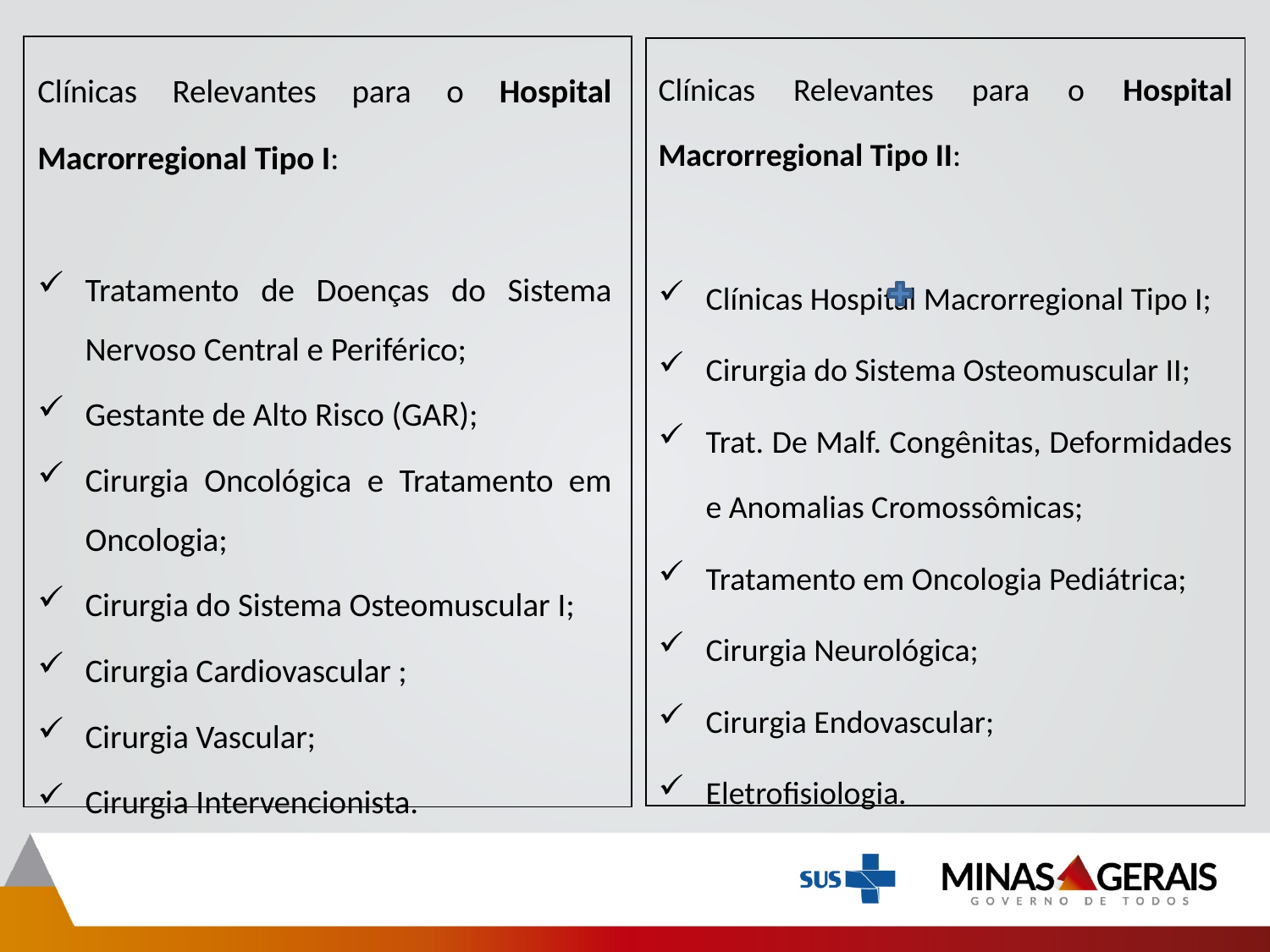

Clínicas Relevantes para o Hospital Macrorregional Tipo I:

Tratamento de Doenças do Sistema Nervoso Central e Periférico;
Gestante de Alto Risco (GAR);
Cirurgia Oncológica e Tratamento em Oncologia;
Cirurgia do Sistema Osteomuscular I;
Cirurgia Cardiovascular ;
Cirurgia Vascular;
Cirurgia Intervencionista.

Clínicas Relevantes para o Hospital Macrorregional Tipo II:

Clínicas Hospital Macrorregional Tipo I;
Cirurgia do Sistema Osteomuscular II;
Trat. De Malf. Congênitas, Deformidades e Anomalias Cromossômicas;
Tratamento em Oncologia Pediátrica;
Cirurgia Neurológica;
Cirurgia Endovascular;
Eletrofisiologia.

|  |
| --- |
|  |
| --- |